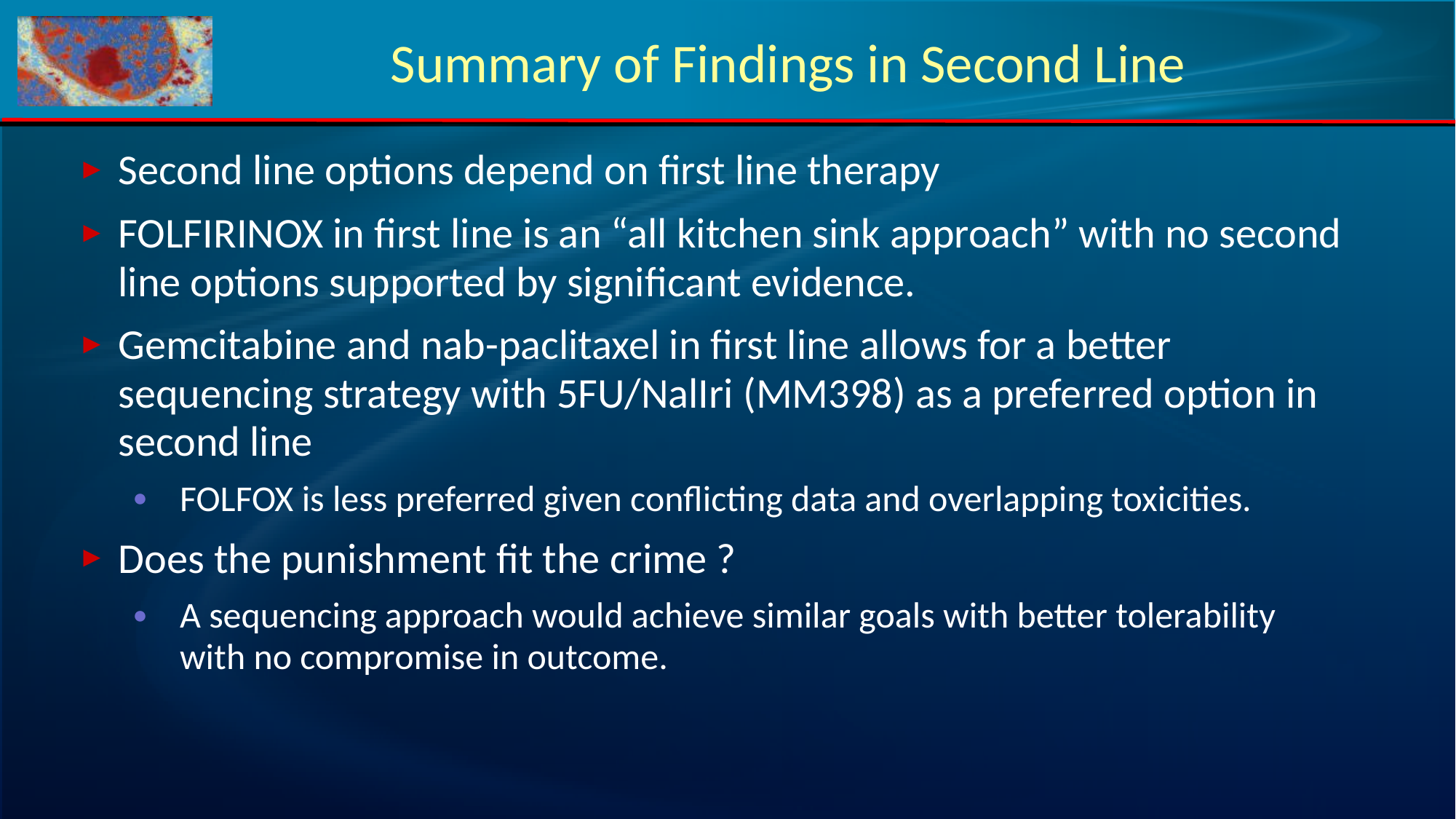

# Summary of Findings in Second Line
Second line options depend on first line therapy
FOLFIRINOX in first line is an “all kitchen sink approach” with no second line options supported by significant evidence.
Gemcitabine and nab-paclitaxel in first line allows for a better sequencing strategy with 5FU/NalIri (MM398) as a preferred option in second line
FOLFOX is less preferred given conflicting data and overlapping toxicities.
Does the punishment fit the crime ?
A sequencing approach would achieve similar goals with better tolerability with no compromise in outcome.

Prospective randomized trials are required to confirm our findings.